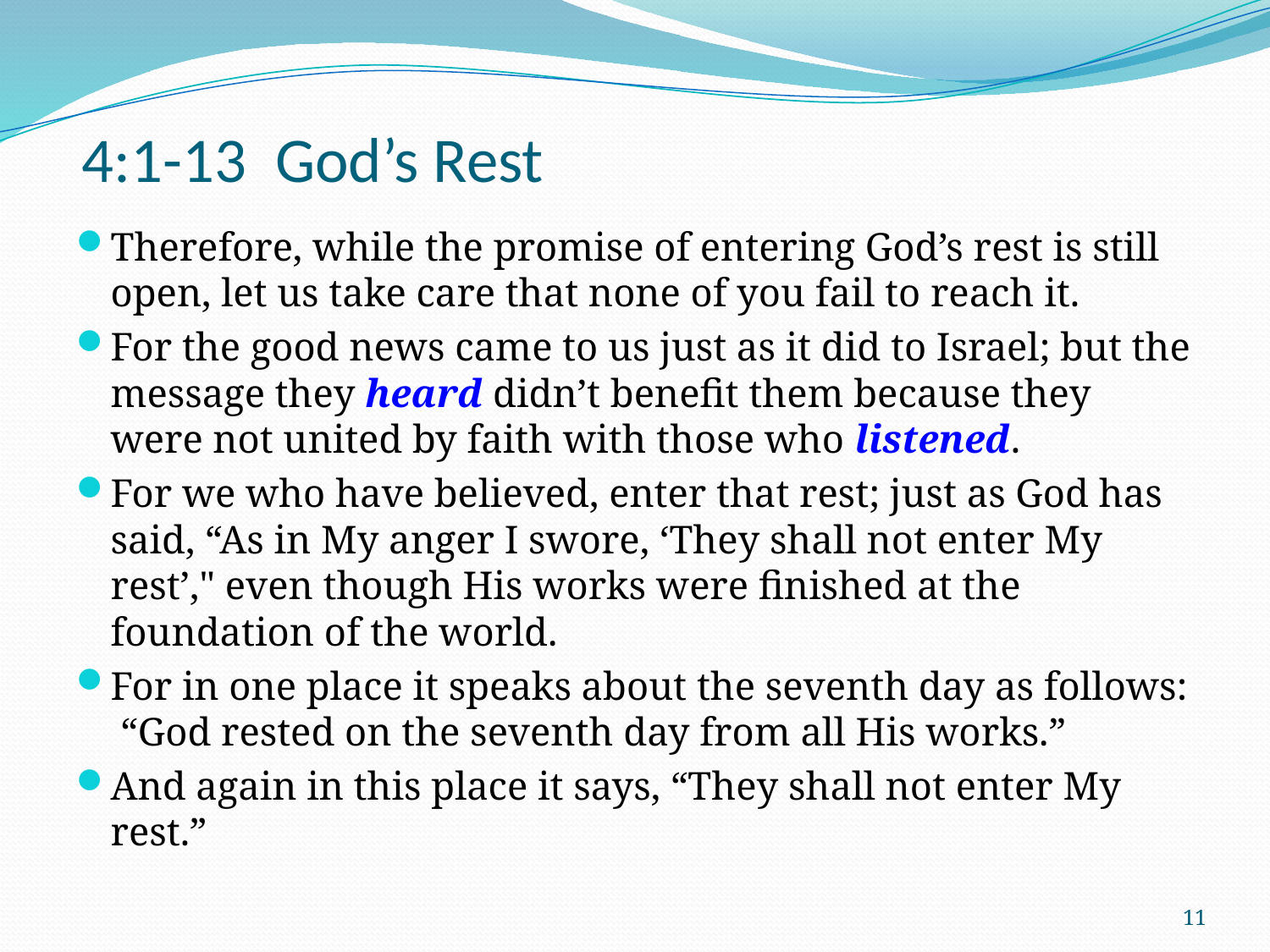

# 4:1-13  God’s Rest
Therefore, while the promise of entering God’s rest is still open, let us take care that none of you fail to reach it.
For the good news came to us just as it did to Israel; but the message they heard didn’t benefit them because they were not united by faith with those who listened.
For we who have believed, enter that rest; just as God has said, “As in My anger I swore, ‘They shall not enter My rest’," even though His works were finished at the foundation of the world.
For in one place it speaks about the seventh day as follows:  “God rested on the seventh day from all His works.”
And again in this place it says, “They shall not enter My rest.”
11